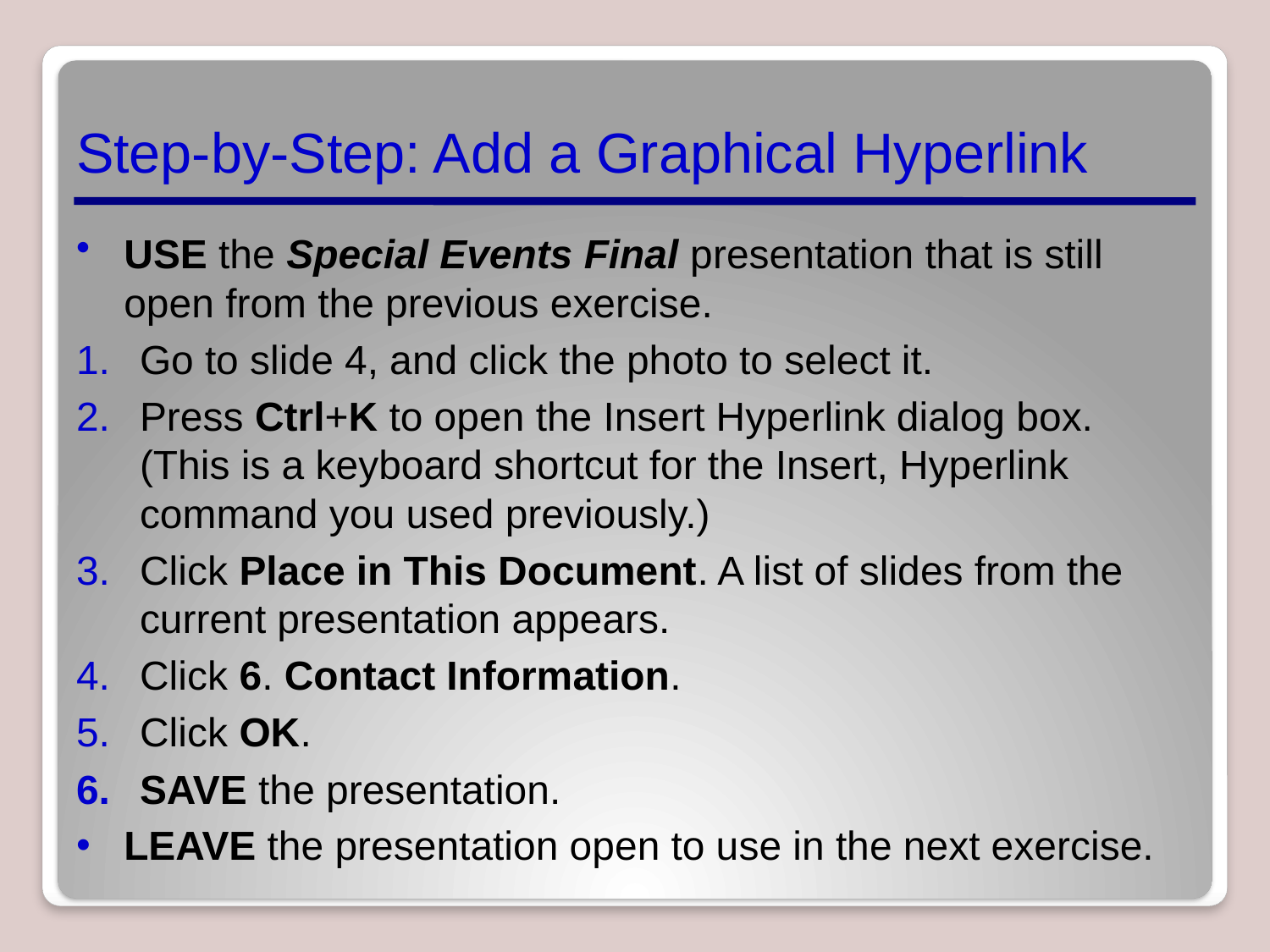

# Step-by-Step: Add a Graphical Hyperlink
USE the Special Events Final presentation that is still open from the previous exercise.
Go to slide 4, and click the photo to select it.
Press Ctrl+K to open the Insert Hyperlink dialog box. (This is a keyboard shortcut for the Insert, Hyperlink command you used previously.)
Click Place in This Document. A list of slides from the current presentation appears.
Click 6. Contact Information.
Click OK.
SAVE the presentation.
LEAVE the presentation open to use in the next exercise.